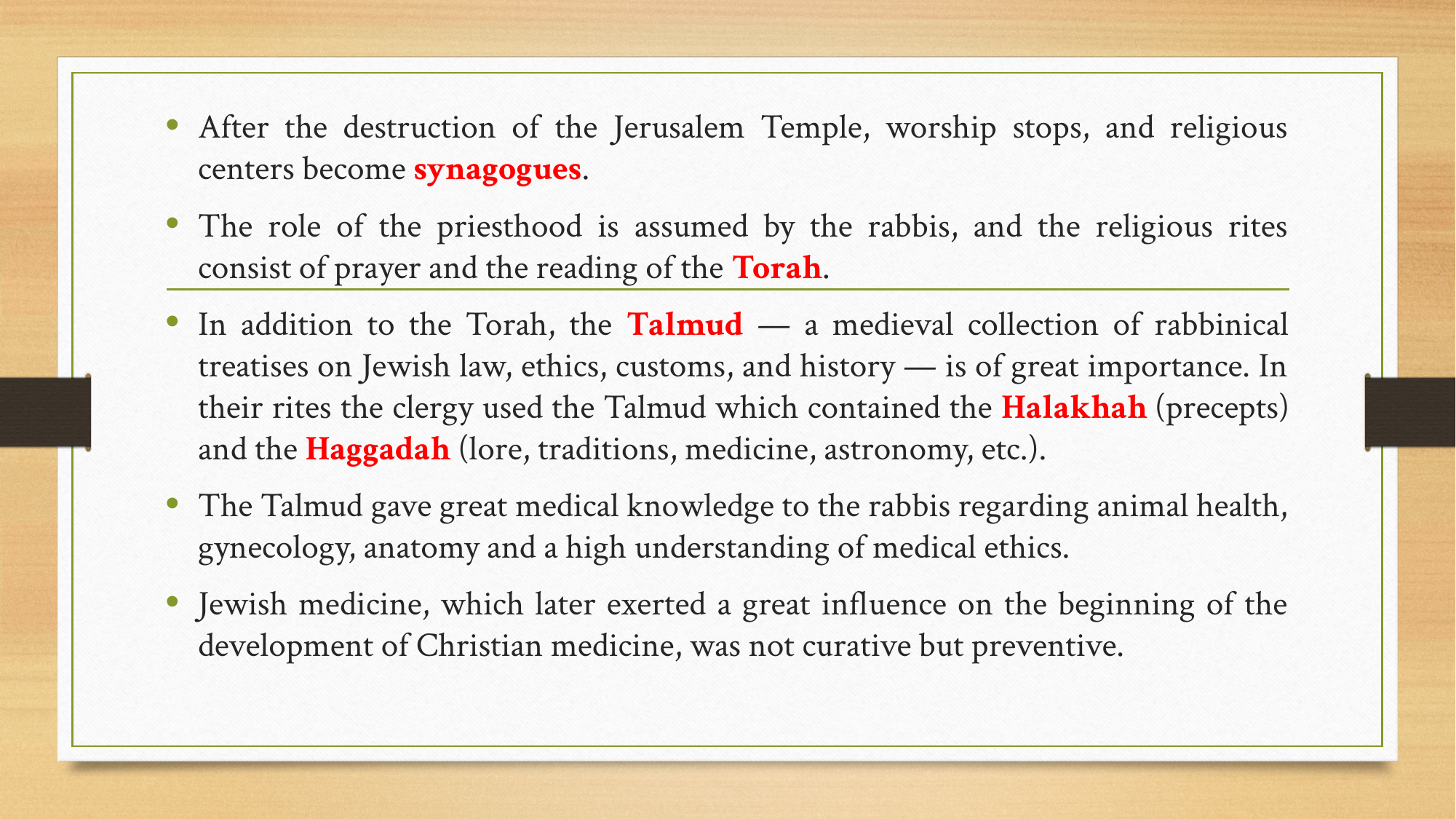

After the destruction of the Jerusalem Temple, worship stops, and religious centers become synagogues.
The role of the priesthood is assumed by the rabbis, and the religious rites consist of prayer and the reading of the Torah.
In addition to the Torah, the Talmud — a medieval collection of rabbinical treatises on Jewish law, ethics, customs, and history — is of great importance. In their rites the clergy used the Talmud which contained the Halakhah (precepts) and the Haggadah (lore, traditions, medicine, astronomy, etc.).
The Talmud gave great medical knowledge to the rabbis regarding animal health, gynecology, anatomy and a high understanding of medical ethics.
Jewish medicine, which later exerted a great influence on the beginning of the development of Christian medicine, was not curative but preventive.